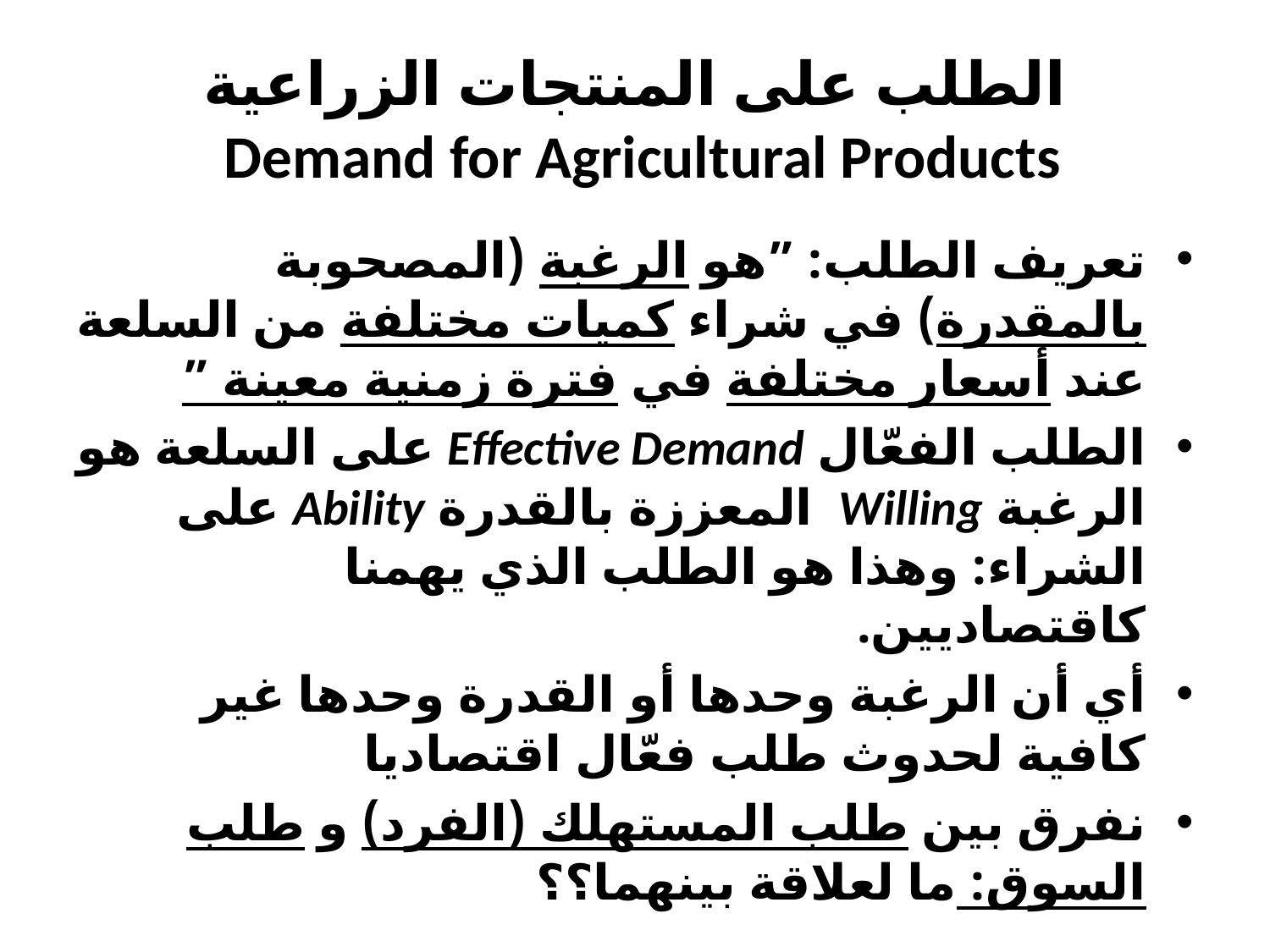

# الطلب على المنتجات الزراعية Demand for Agricultural Products
تعريف الطلب: ”هو الرغبة (المصحوبة بالمقدرة) في شراء كميات مختلفة من السلعة عند أسعار مختلفة في فترة زمنية معينة ”
الطلب الفعّال Effective Demand على السلعة هو الرغبة Willing  المعززة بالقدرة Ability على الشراء: وهذا هو الطلب الذي يهمنا كاقتصاديين.
أي أن الرغبة وحدها أو القدرة وحدها غير كافية لحدوث طلب فعّال اقتصاديا
نفرق بين طلب المستهلك (الفرد) و طلب السوق: ما لعلاقة بينهما؟؟